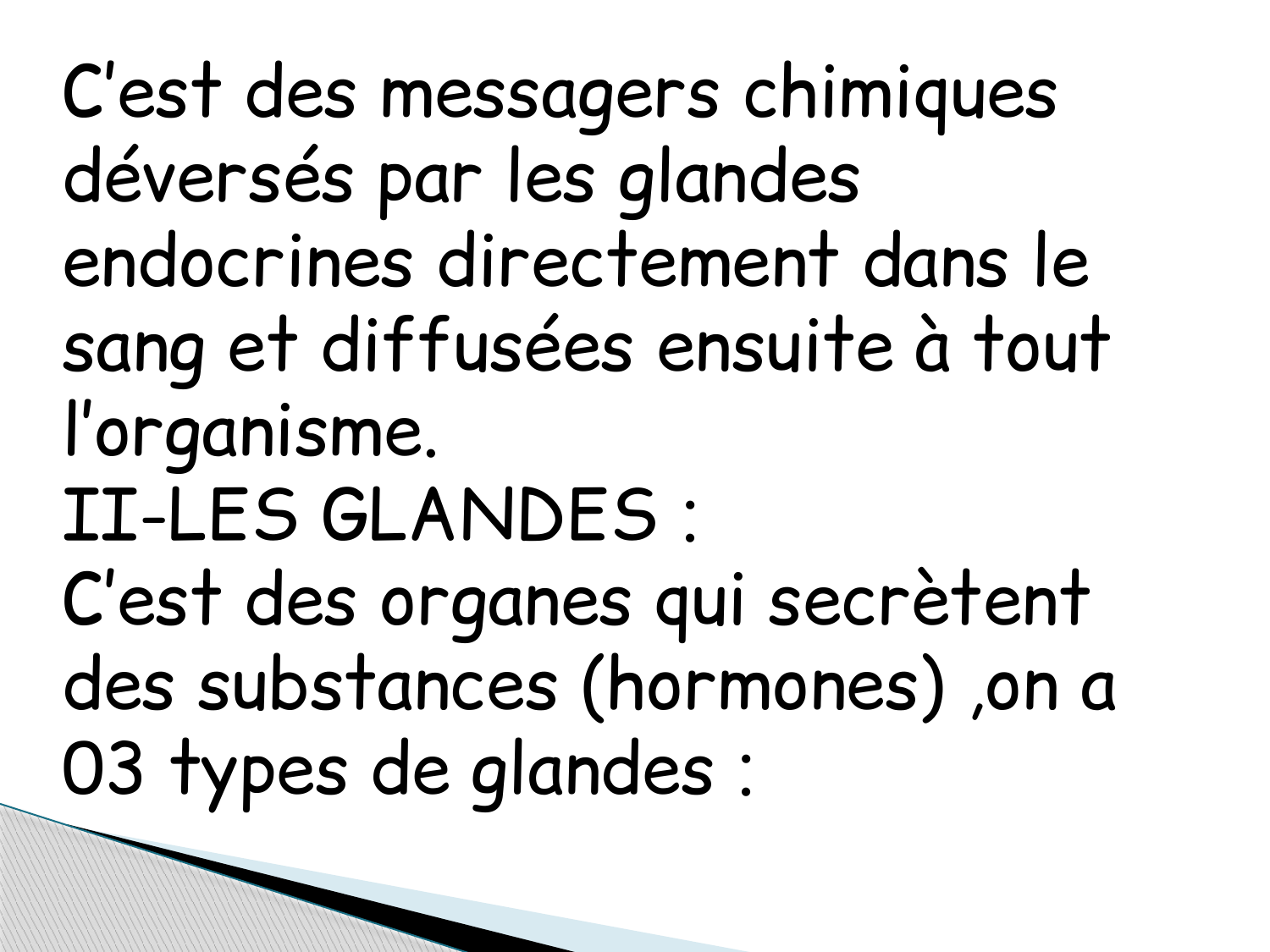

C’est des messagers chimiques déversés par les glandes endocrines directement dans le sang et diffusées ensuite à tout l’organisme.
II-LES GLANDES :
C’est des organes qui secrètent des substances (hormones) ,on a 03 types de glandes :